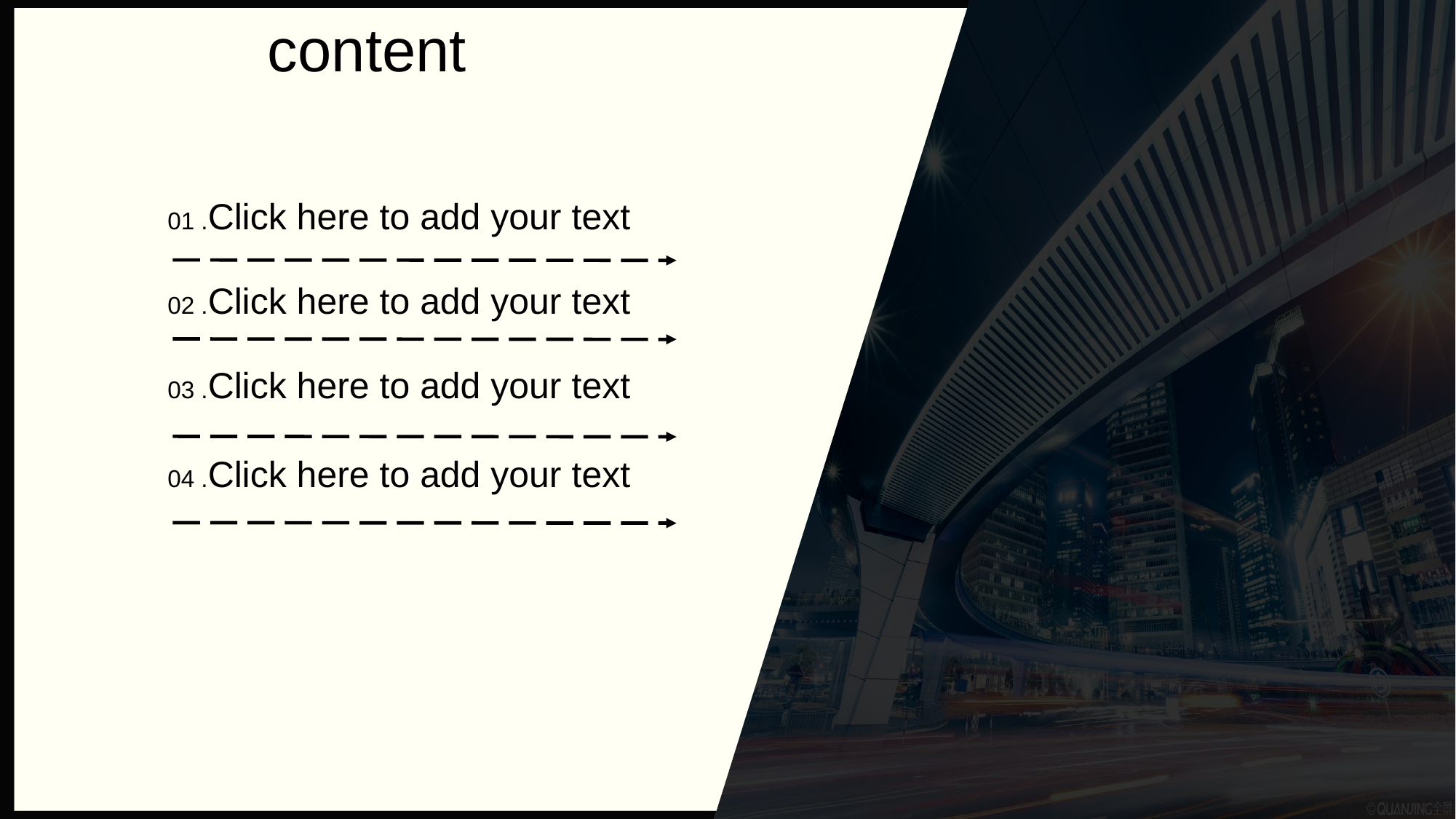

contents
01 .Click here to add your text
02 .Click here to add your text
03 .Click here to add your text
04 .Click here to add your text